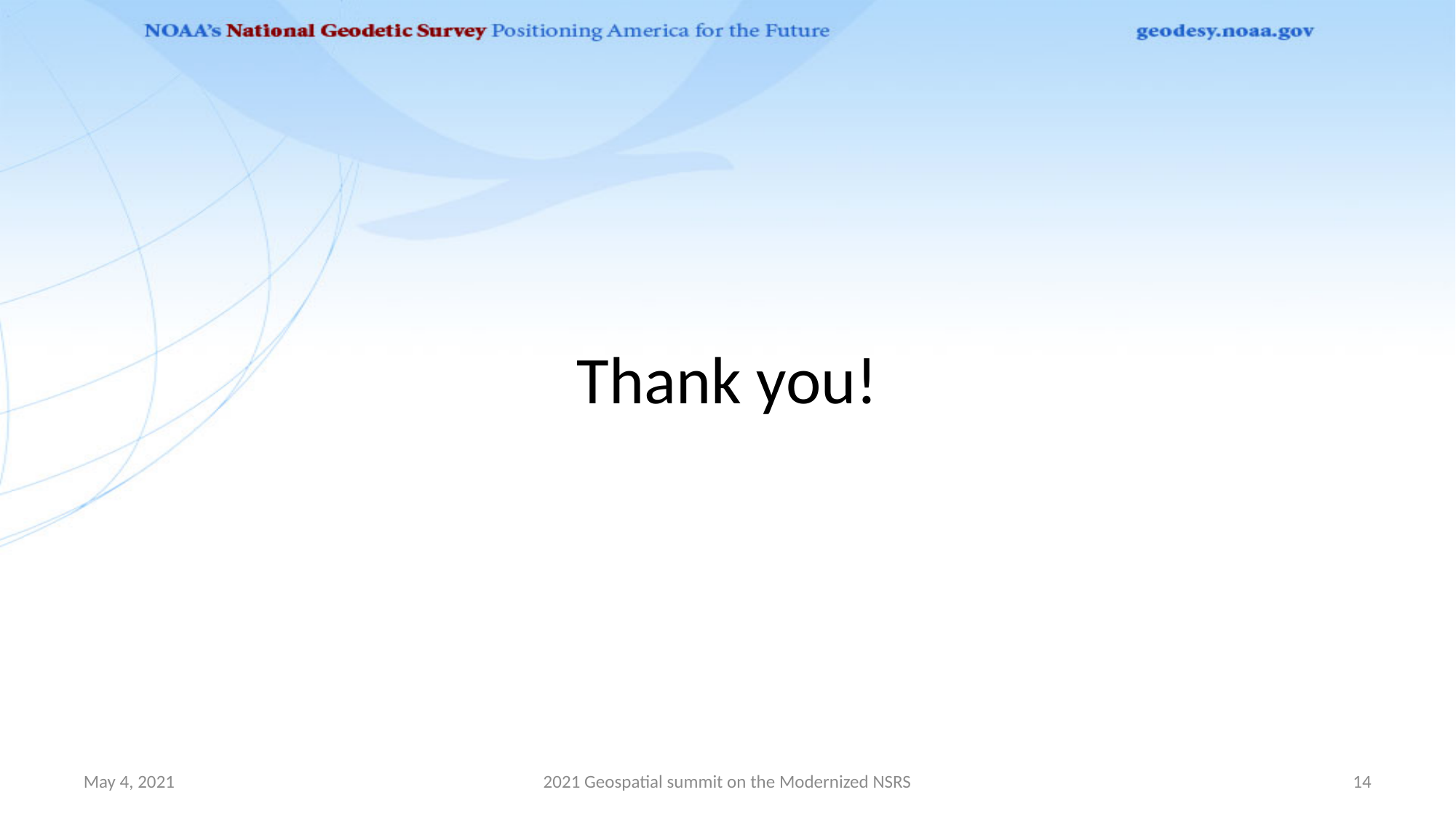

# Thank you!
May 4, 2021
2021 Geospatial summit on the Modernized NSRS
14